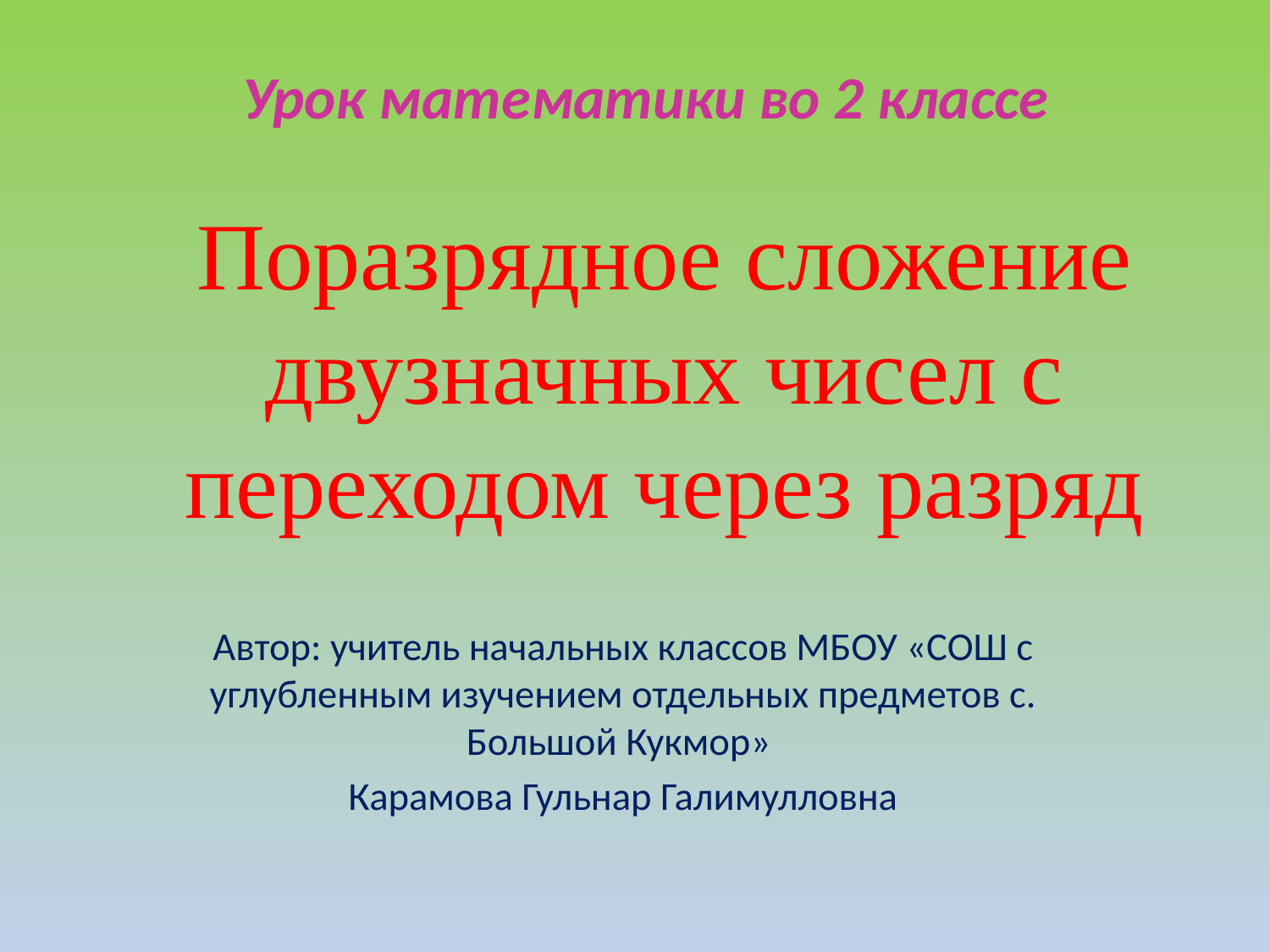

# Урок математики во 2 классе
Поразрядное сложение двузначных чисел с переходом через разряд
Автор: учитель начальных классов МБОУ «СОШ с углубленным изучением отдельных предметов с. Большой Кукмор»
Карамова Гульнар Галимулловна